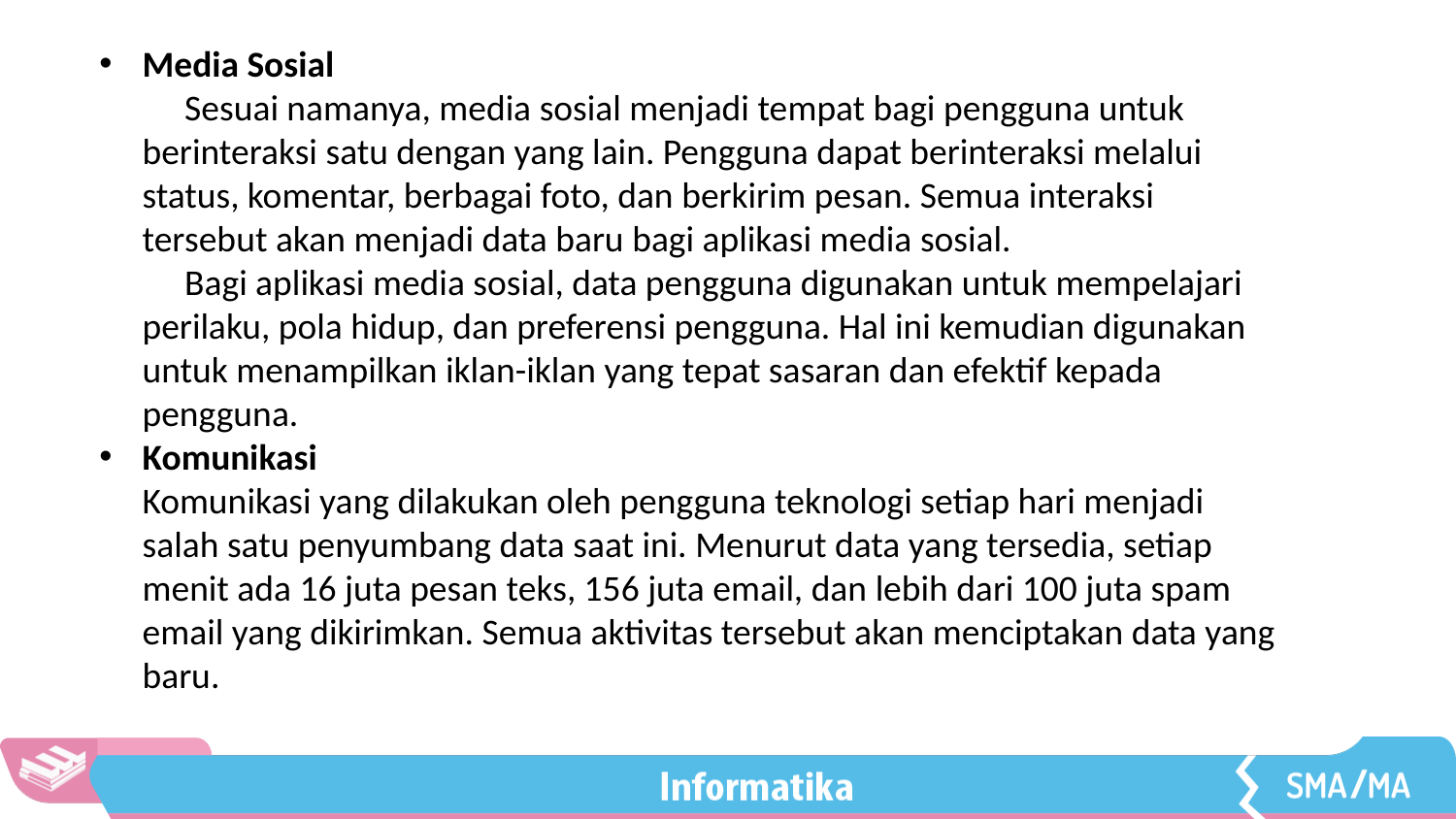

Media Sosial
Sesuai namanya, media sosial menjadi tempat bagi pengguna untuk berinteraksi satu dengan yang lain. Pengguna dapat berinteraksi melalui status, komentar, berbagai foto, dan berkirim pesan. Semua interaksi tersebut akan menjadi data baru bagi aplikasi media sosial.
Bagi aplikasi media sosial, data pengguna digunakan untuk mempelajari perilaku, pola hidup, dan preferensi pengguna. Hal ini kemudian digunakan untuk menampilkan iklan-iklan yang tepat sasaran dan efektif kepada pengguna.
Komunikasi
Komunikasi yang dilakukan oleh pengguna teknologi setiap hari menjadi salah satu penyumbang data saat ini. Menurut data yang tersedia, setiap menit ada 16 juta pesan teks, 156 juta email, dan lebih dari 100 juta spam email yang dikirimkan. Semua aktivitas tersebut akan menciptakan data yang baru.